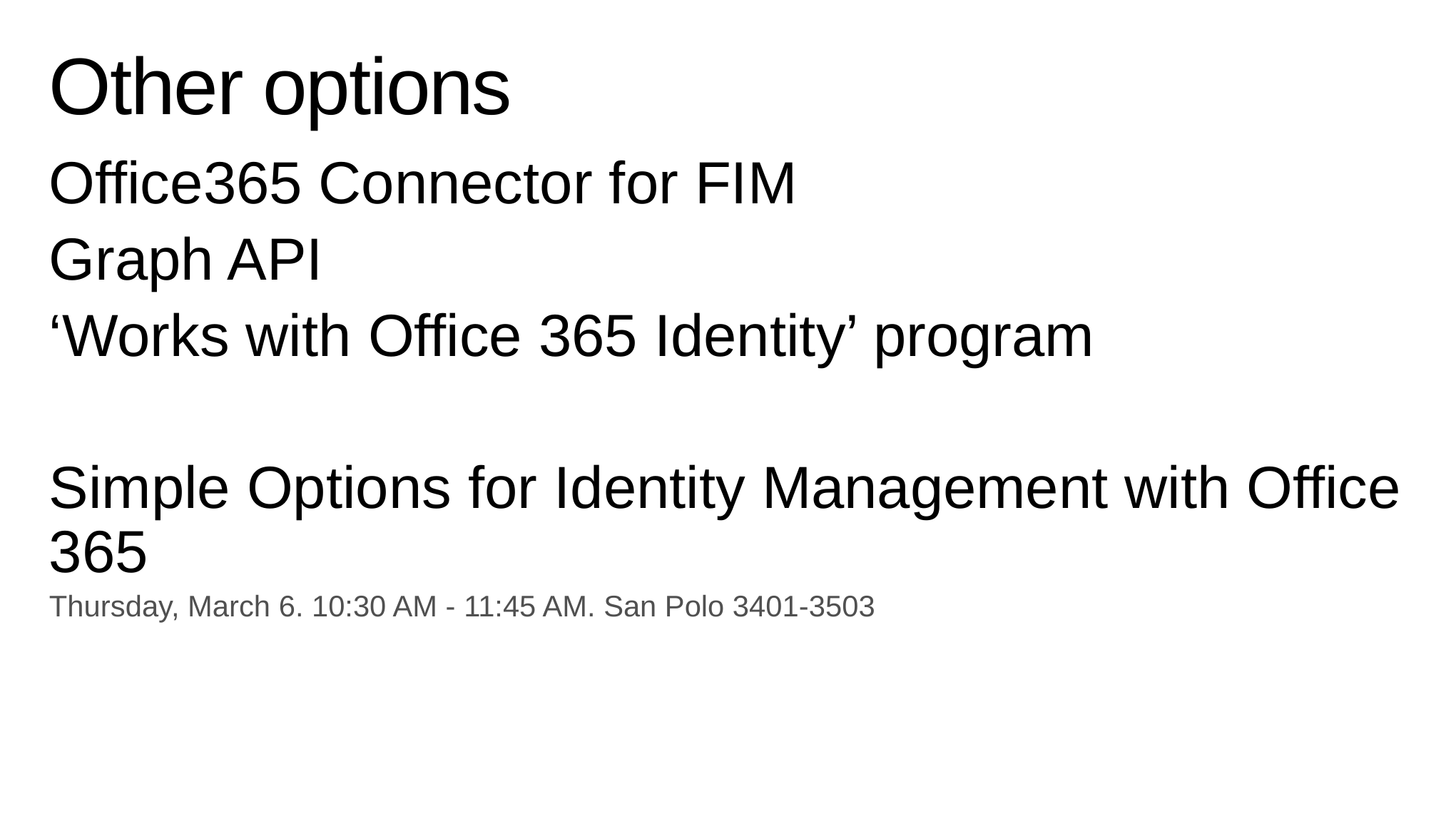

# Other options
Office365 Connector for FIM
Graph API
‘Works with Office 365 Identity’ program

Simple Options for Identity Management with Office 365
Thursday, March 6. 10:30 AM - 11:45 AM. San Polo 3401-3503